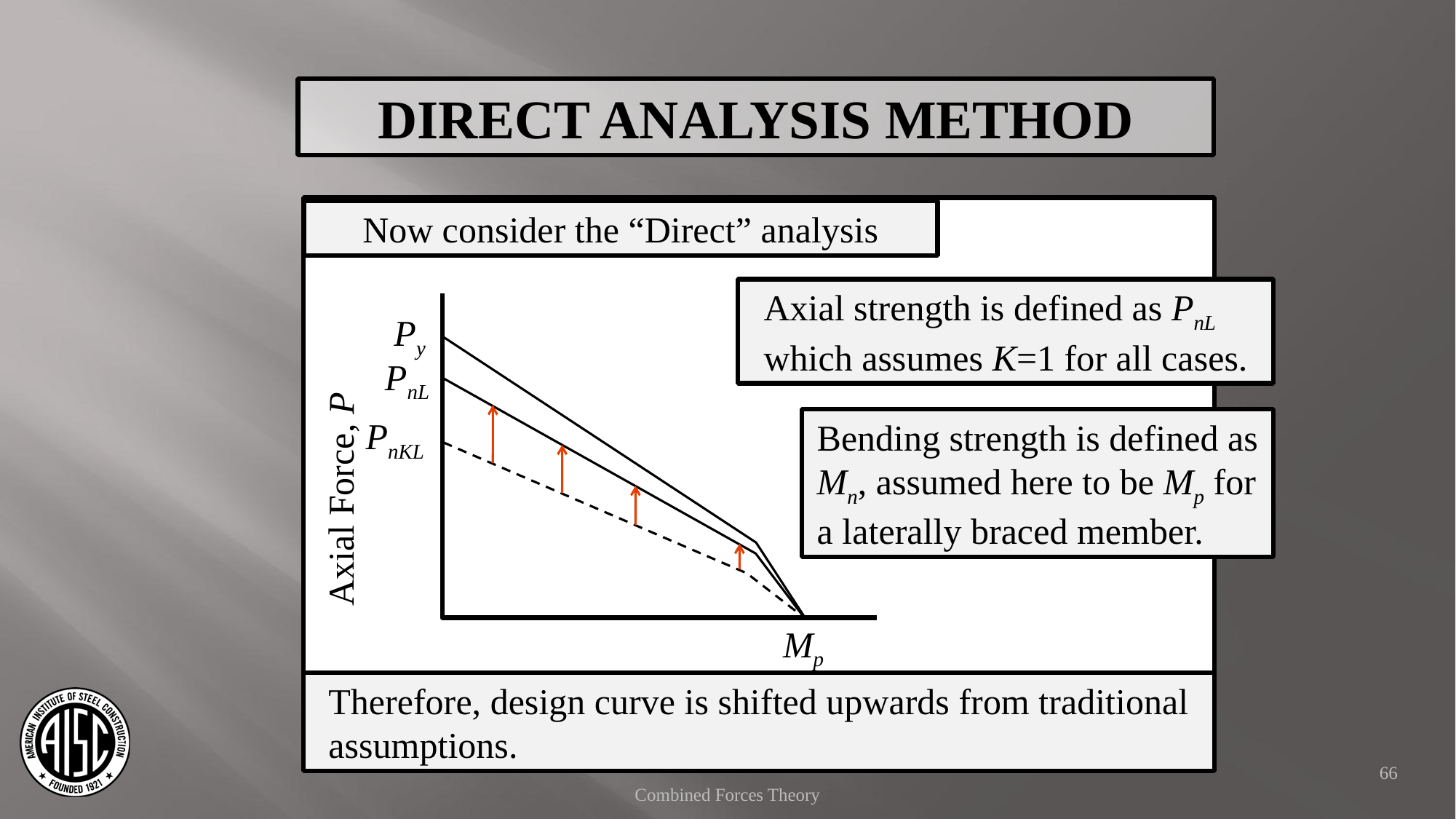

DIRECT ANALYSIS METHOD

Now consider the “Direct” analysis
Axial strength is defined as PnL which assumes K=1 for all cases.

Py

PnL

Axial Force, P

PnKL
Bending strength is defined as Mn, assumed here to be Mp for a laterally braced member.

Mp
Moment, M
Therefore, design curve is shifted upwards from traditional assumptions.
66
Combined Forces Theory